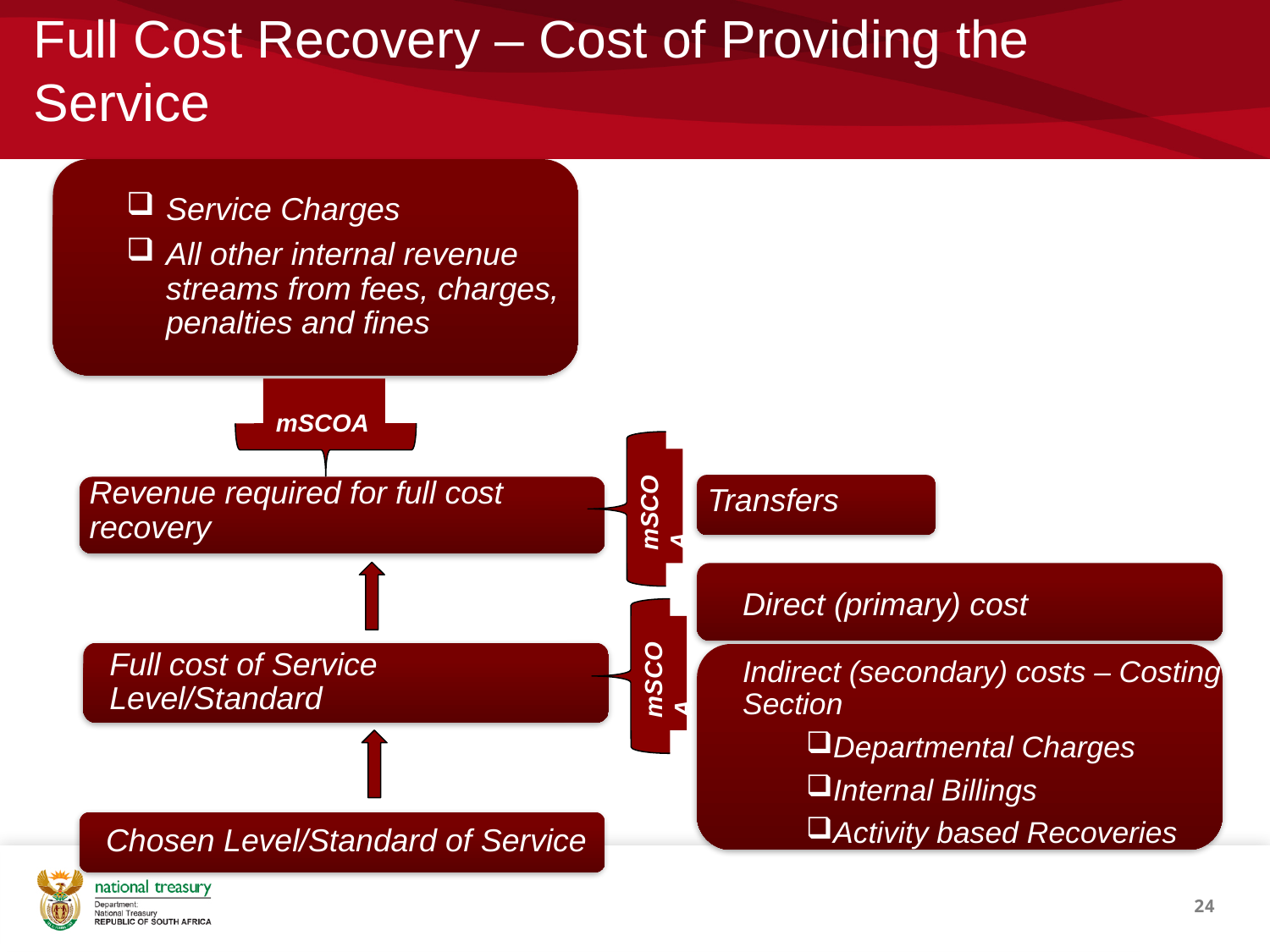

# Full Cost Recovery – Cost of Providing the Service

Service Charges
All other internal revenue streams from fees, charges, penalties and fines

  mSCOA

mSCOA

Transfers

Revenue required for full cost recovery

Direct (primary) cost

mSCOA

Full cost of Service Level/Standard

Indirect (secondary) costs – Costing Section
Departmental Charges
Internal Billings
Activity based Recoveries

Chosen Level/Standard of Service

24